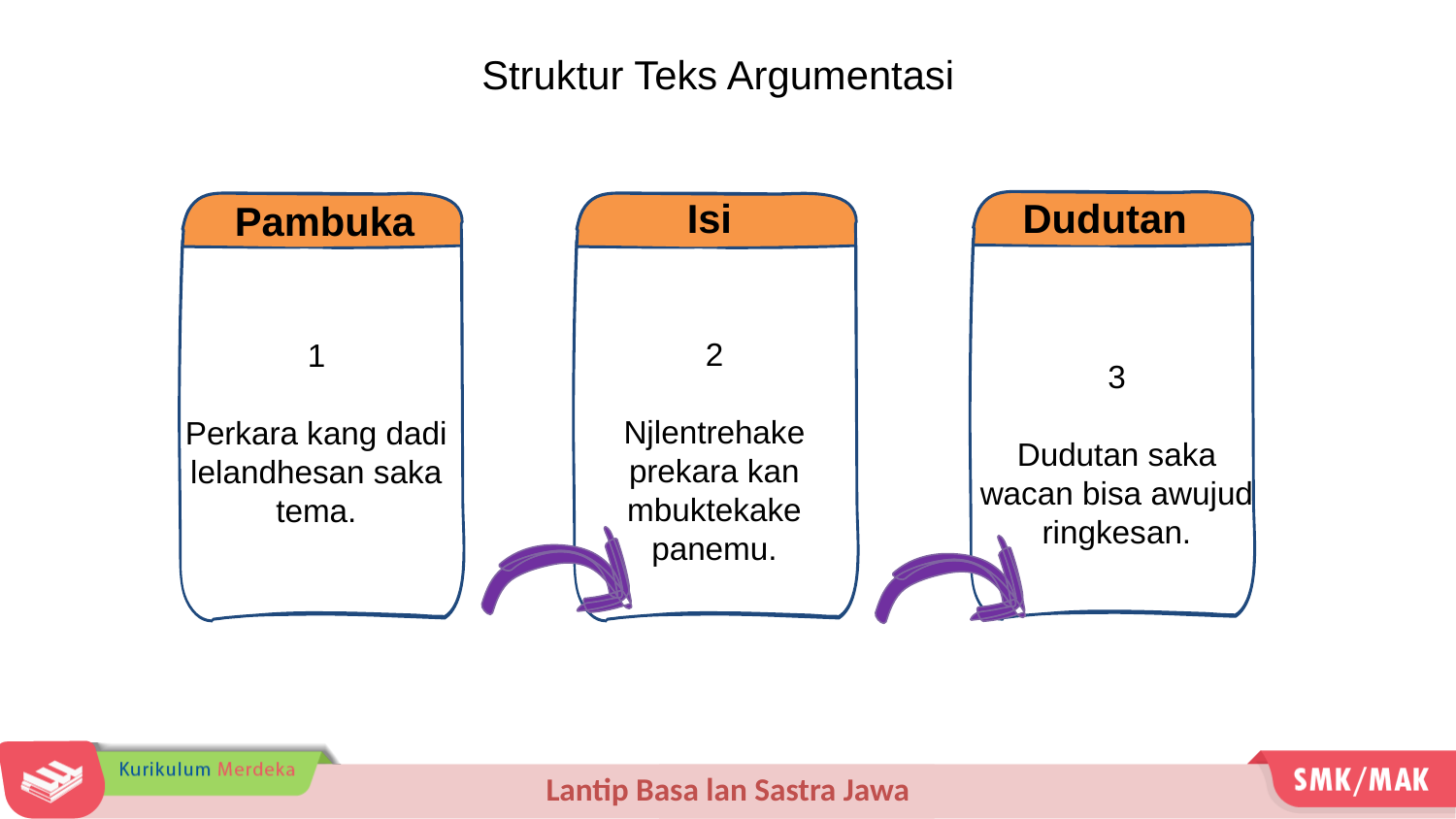

Struktur Teks Argumentasi

Dudutan
Isi
Pambuka

2

Njlentrehake prekara kan mbuktekake panemu.
1

Perkara kang dadi lelandhesan saka tema.

3

Dudutan saka wacan bisa awujud ringkesan.